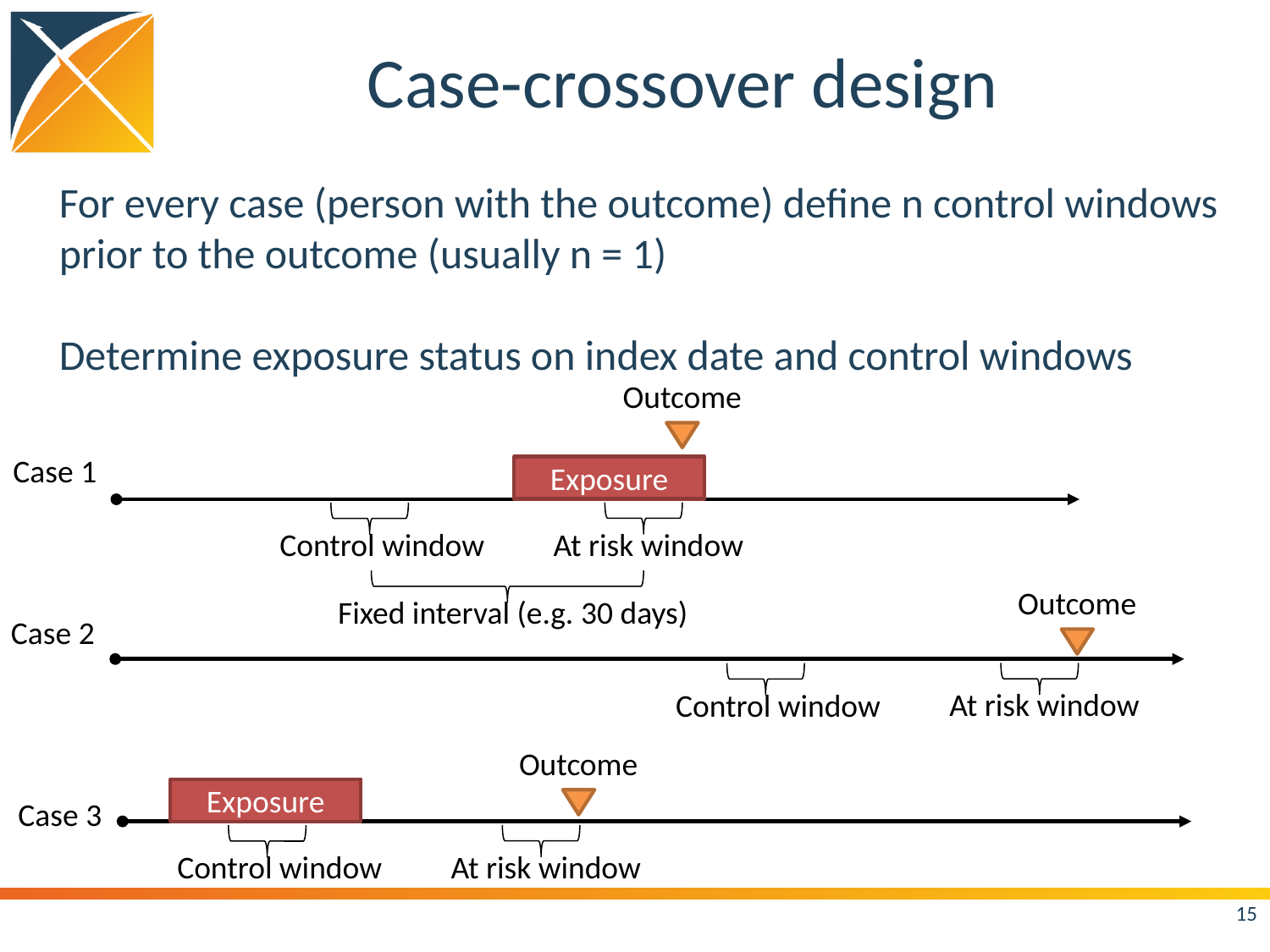

# Case-crossover design
For every case (person with the outcome) define n control windows prior to the outcome (usually n = 1)

Determine exposure status on index date and control windows
Outcome

Case 1

Exposure

At risk window
Control window

At risk window
Control window

At risk window
Control window
Outcome
Fixed interval (e.g. 30 days)
Case 2

Outcome
Exposure
Case 3

15